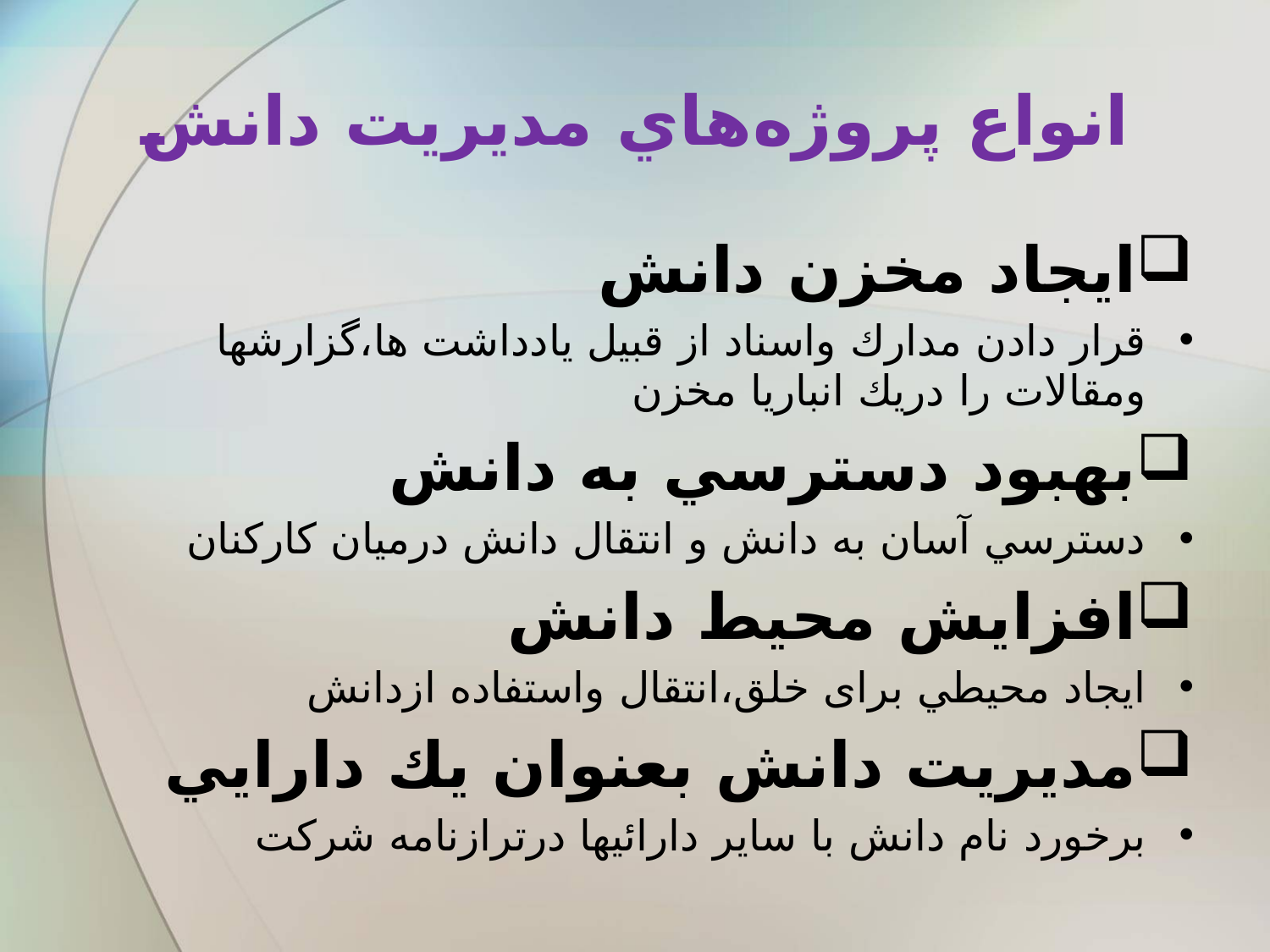

# انواع پروژه‌هاي مديريت دانش‌
ايجاد مخزن دانش‌
قرار دادن مدارك واسناد از قبيل يادداشت ها،گزارشها ومقالات‌ را دريك انباريا مخزن
بهبود دسترسي به دانش‌
دسترسي آسان به دانش و انتقال دانش درميان كاركنان
افزايش محيط دانش‌
ايجاد محيطي برای خلق،انتقال واستفاده ازدانش
مديريت دانش بعنوان يك دارايي‌
برخورد نام دانش با ساير دارائيها درترازنامه شركت